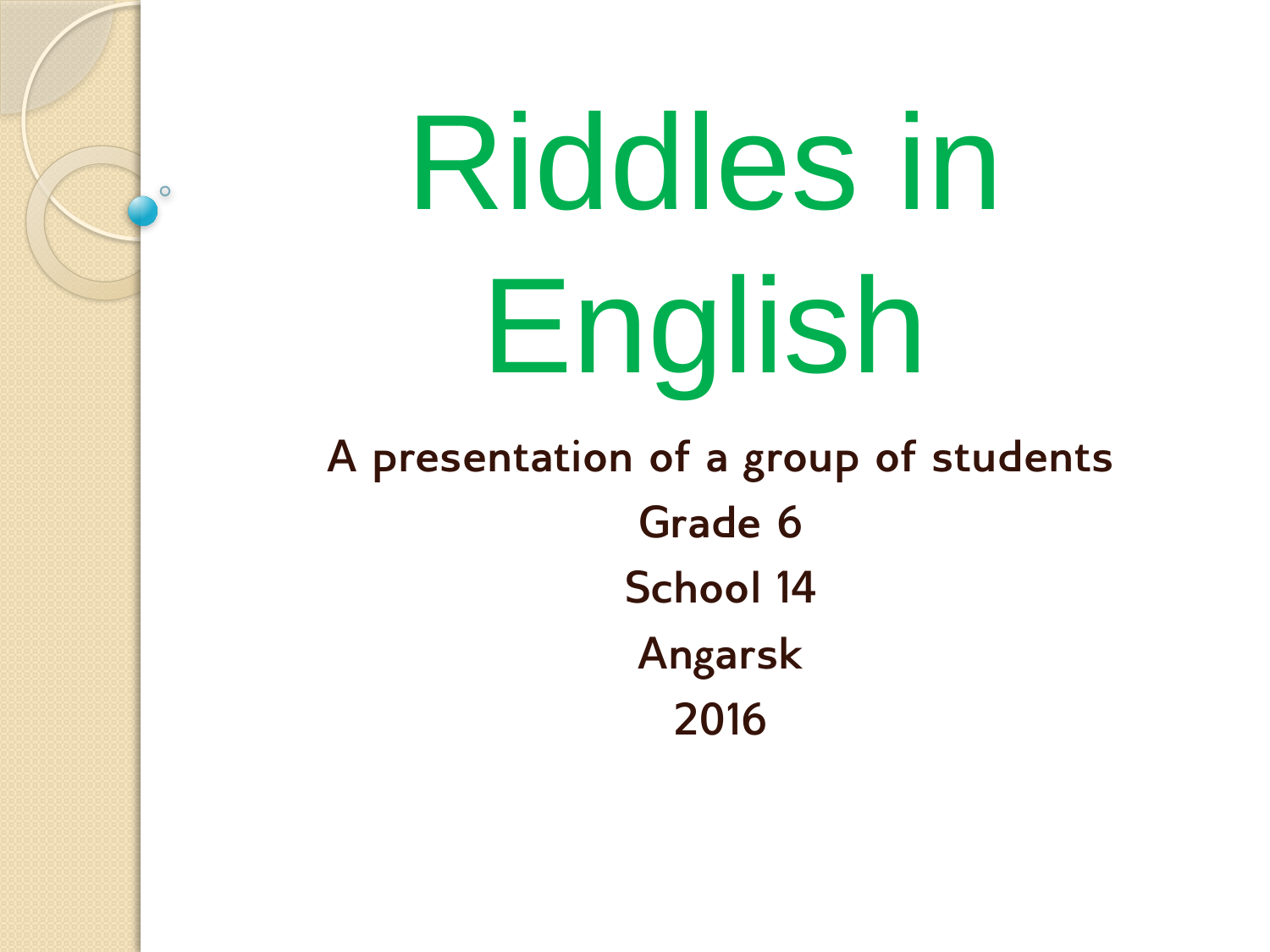

# Riddles in English
A presentation of a group of students
Grade 6
School 14
Angarsk
2016